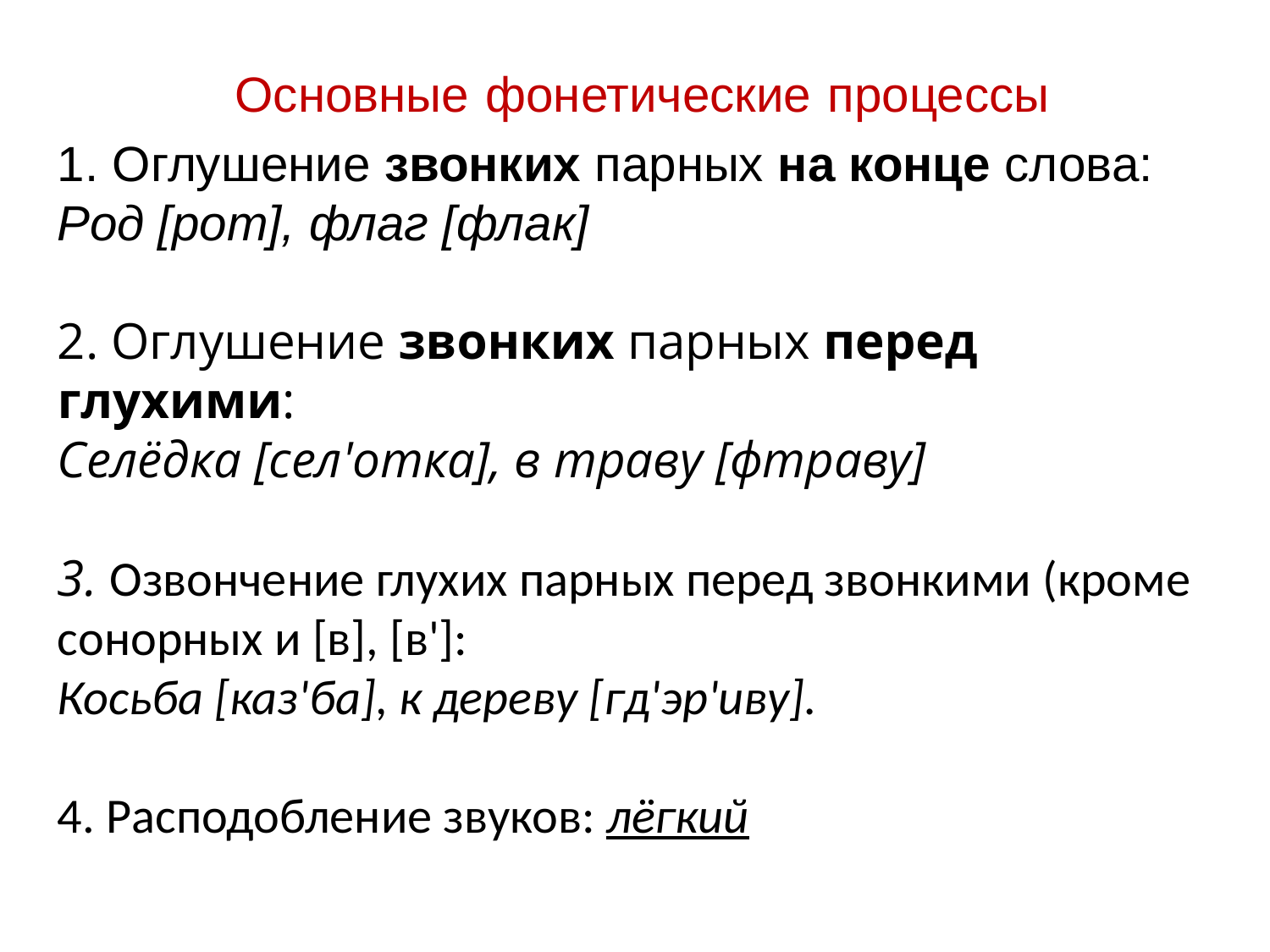

Основные фонетические процессы
1. Оглушение звонких парных на конце слова:
Род [рот], флаг [флак]

2. Оглушение звонких парных перед глухими:
Селёдка [сел'отка], в траву [фтраву]

3. Озвончение глухих парных перед звонкими (кроме сонорных и [в], [в']:
Косьба [каз'ба], к дереву [гд'эр'иву].

4. Расподобление звуков: лёгкий